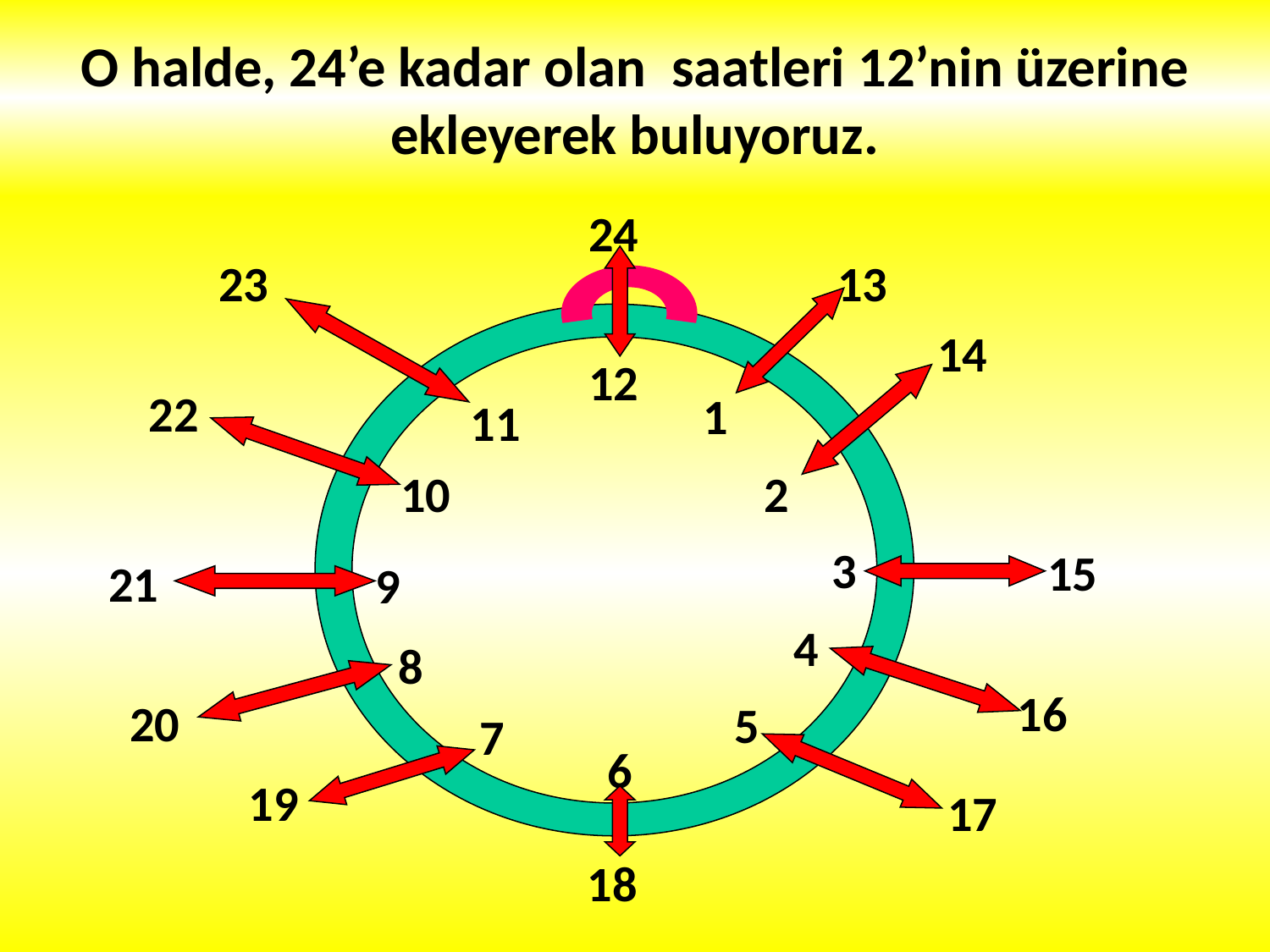

# O halde, 24’e kadar olan  saatleri 12’nin üzerine ekleyerek buluyoruz.

 24
 23

13

 12
1
11
2
10
 3
9
 4
8
5
7
 6
14

 22

15
 21

16
  20

 19
17

18